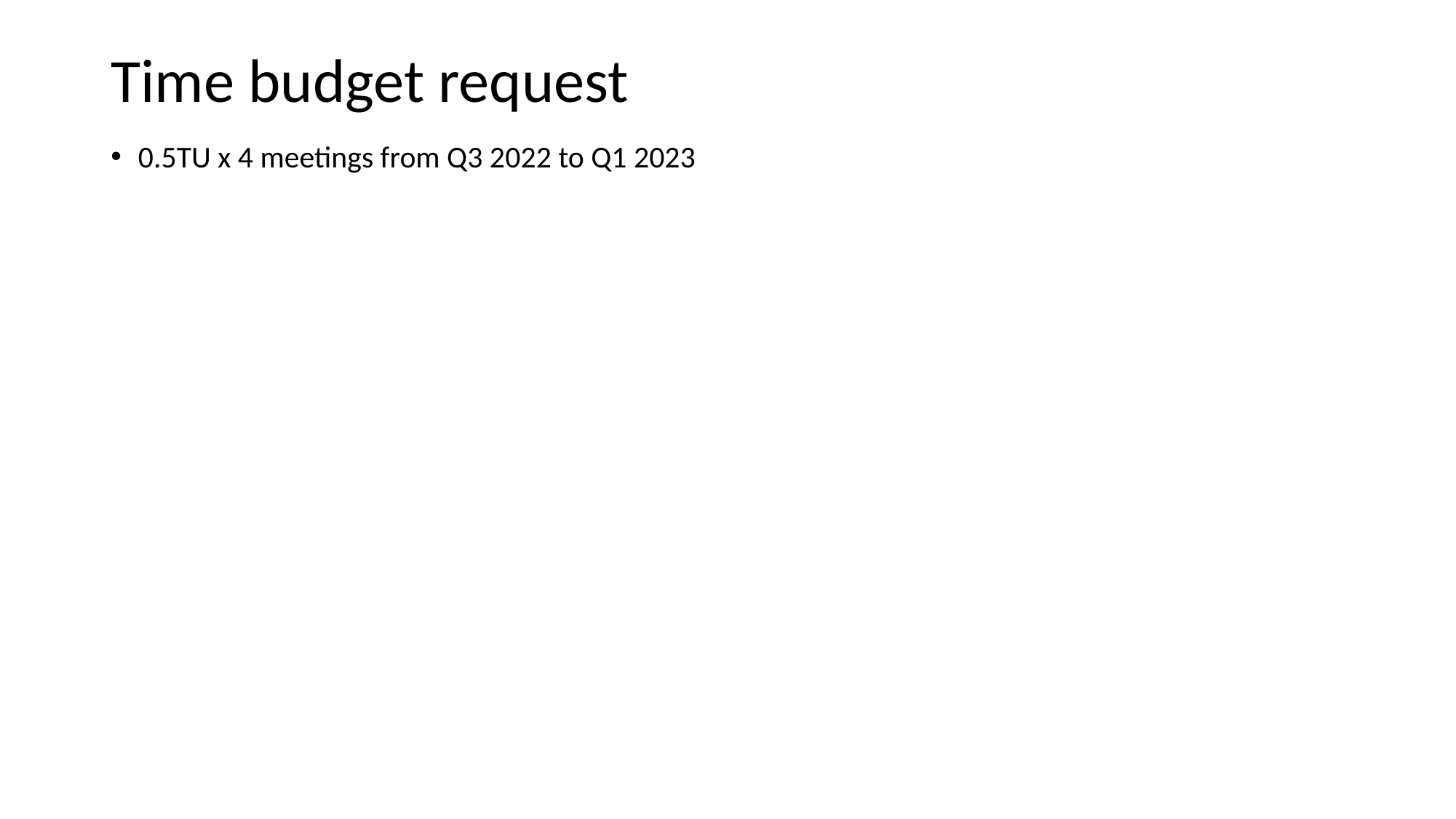

# Time budget request
0.5TU x 4 meetings from Q3 2022 to Q1 2023